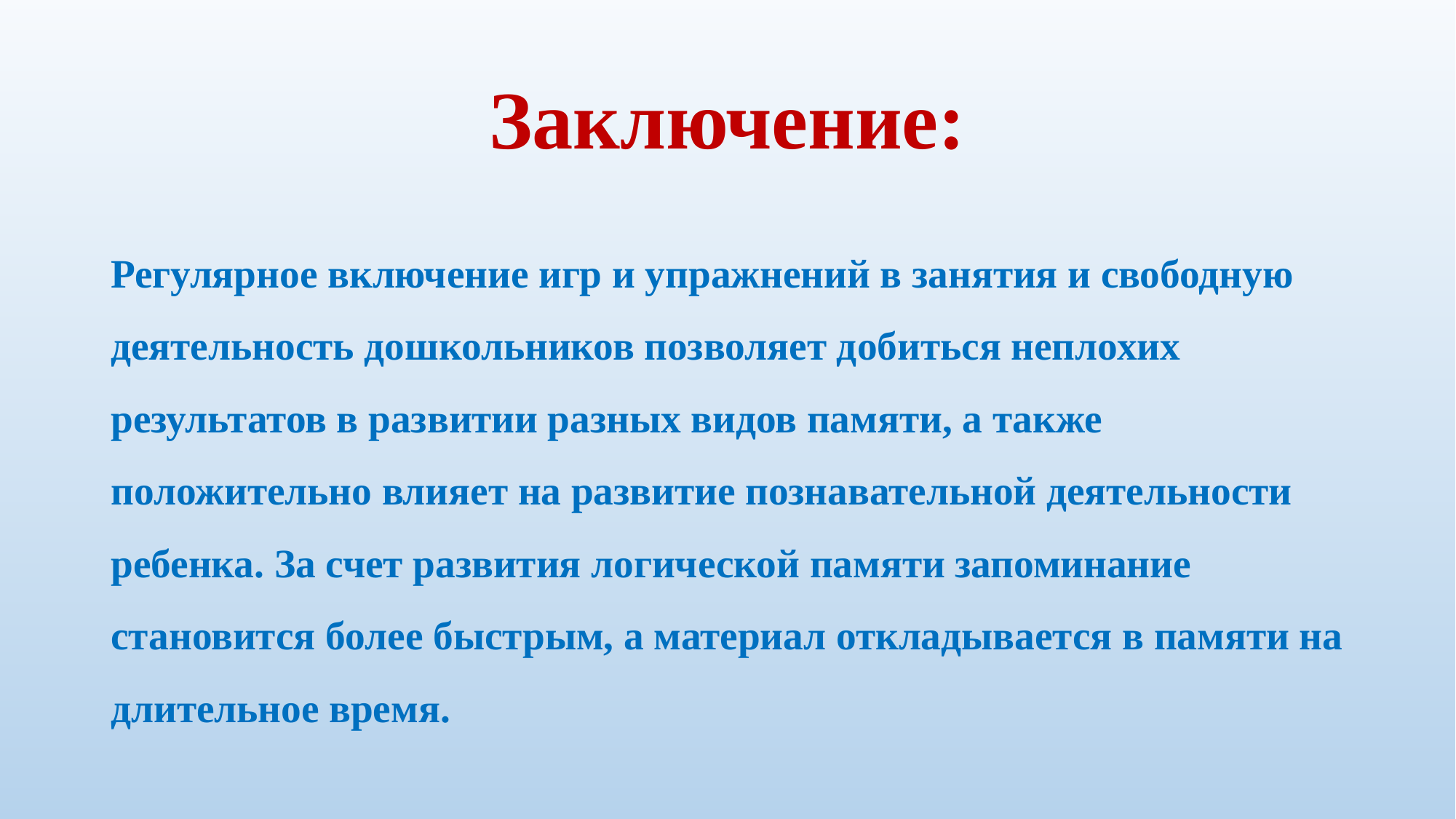

# Заключение:
Регулярное включение игр и упражнений в занятия и свободную деятельность дошкольников позволяет добиться неплохих результатов в развитии разных видов памяти, а также положительно влияет на развитие познавательной деятельности ребенка. За счет развития логической памяти запоминание становится более быстрым, а материал откладывается в памяти на длительное время.